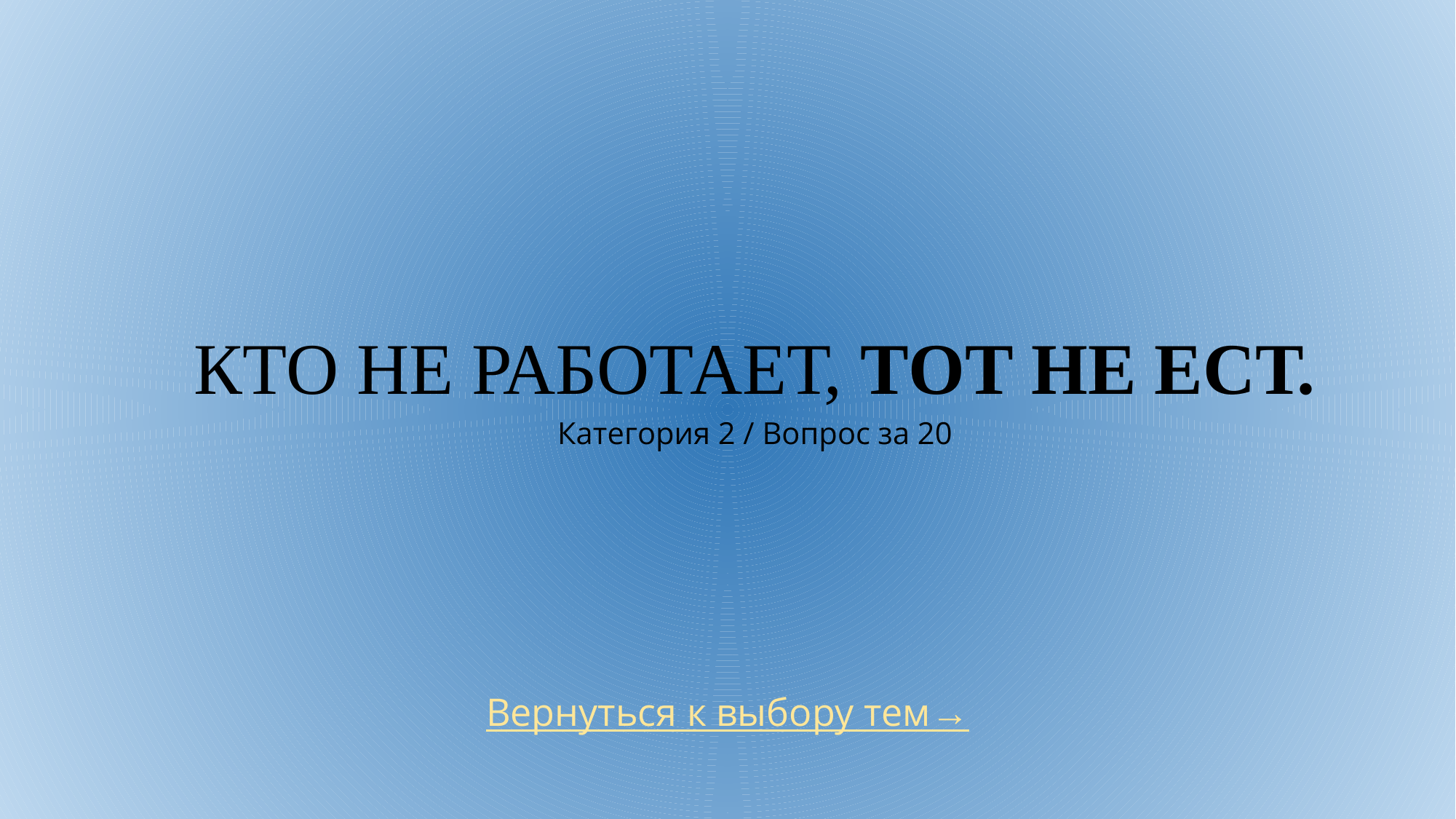

# Кто не работает, тот не ест. Категория 2 / Вопрос за 20
Вернуться к выбору тем→